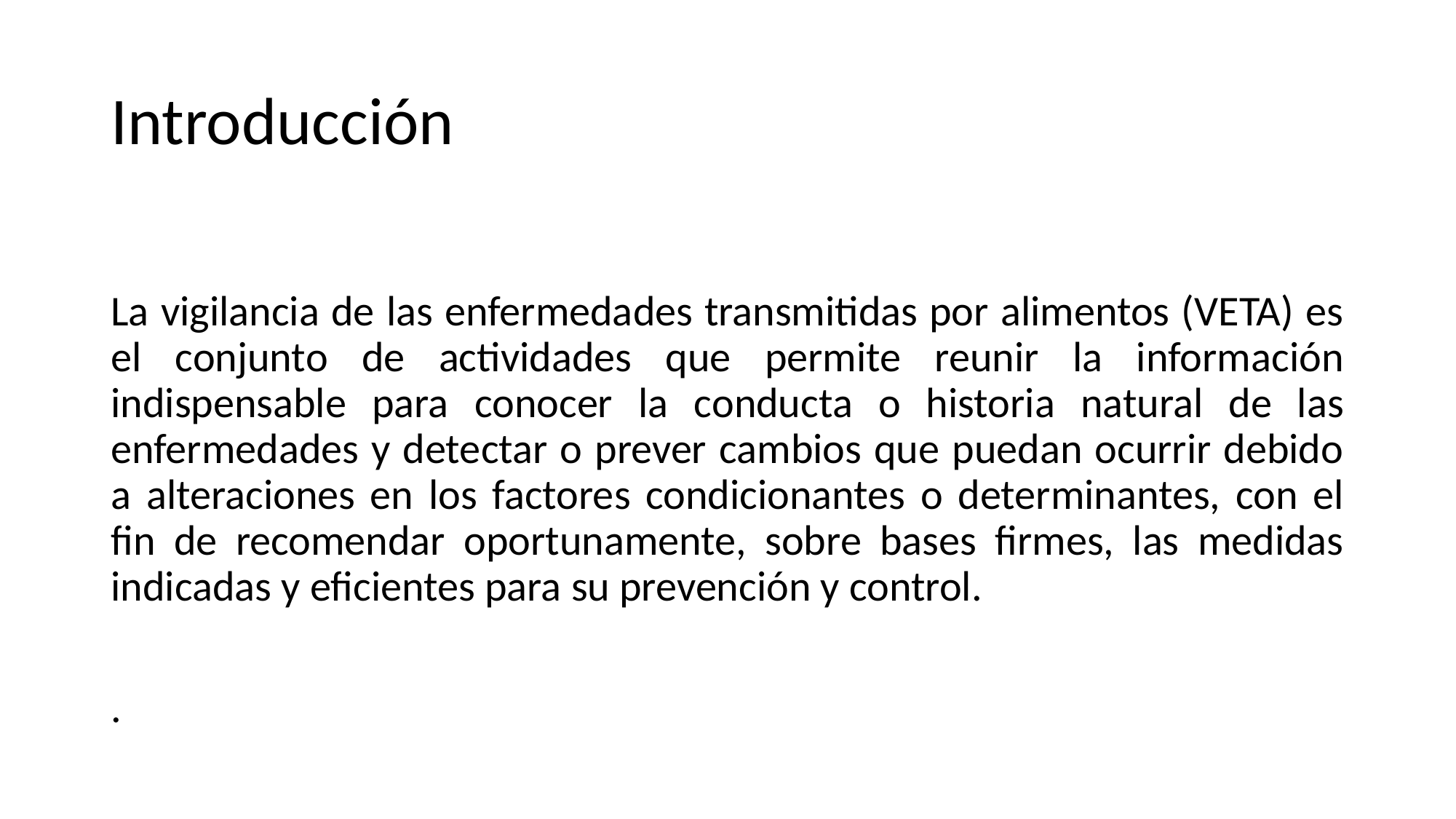

# Introducción

La vigilancia de las enfermedades transmitidas por alimentos (VETA) es el conjunto de actividades que permite reunir la información indispensable para conocer la conducta o historia natural de las enfermedades y detectar o prever cambios que puedan ocurrir debido a alteraciones en los factores condicionantes o determinantes, con el fin de recomendar oportunamente, sobre bases firmes, las medidas indicadas y eficientes para su prevención y control.

.